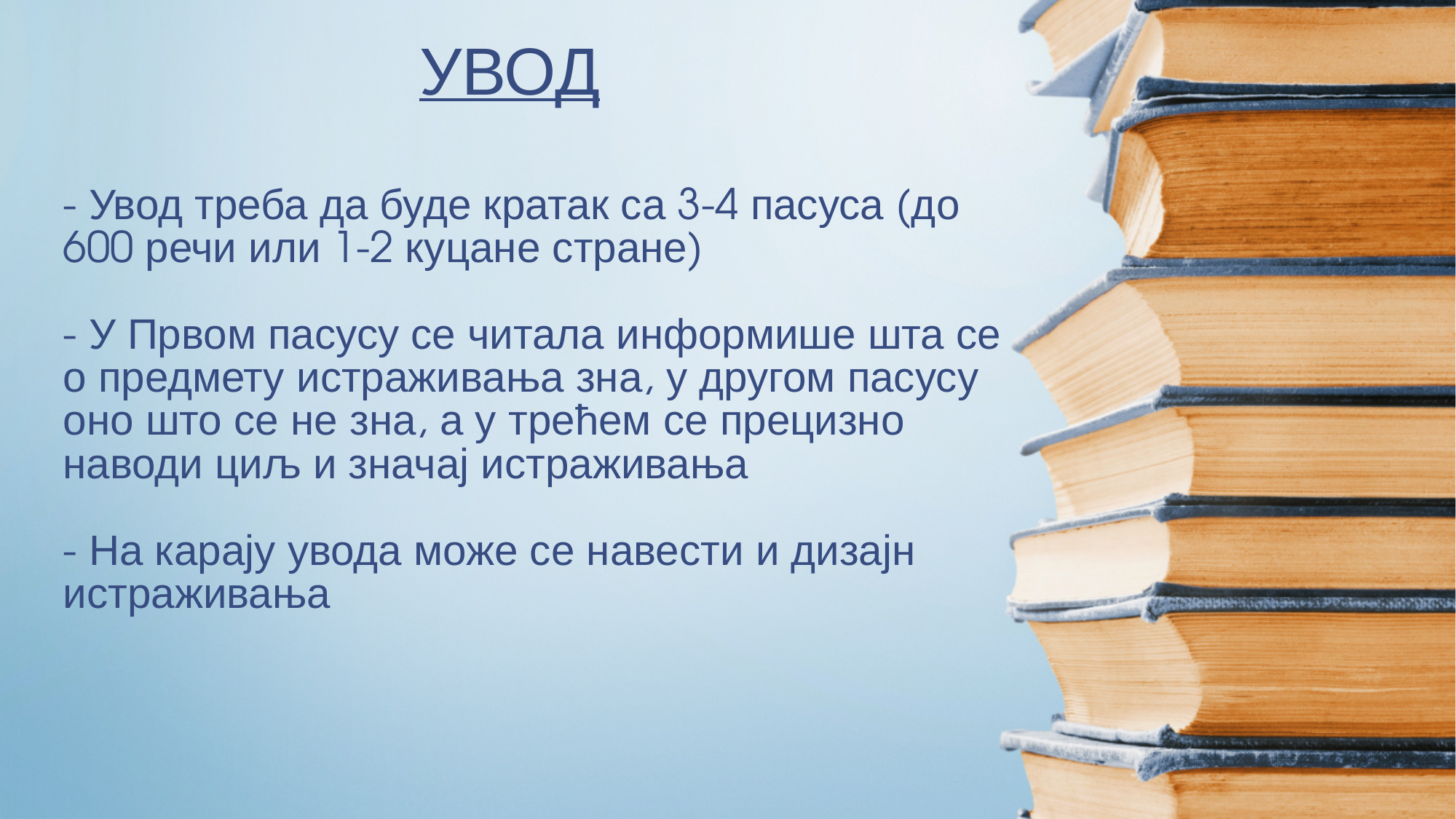

УВОД
# - Увод треба да буде кратак са 3-4 пасуса (до 600 речи или 1-2 куцане стране) - У Првом пасусу се читала информише шта се о предмету истраживања зна, у другом пасусу оно што се не зна, а у трећем се прецизно наводи циљ и значај истраживања - На карају увода може се навести и дизајн истраживања